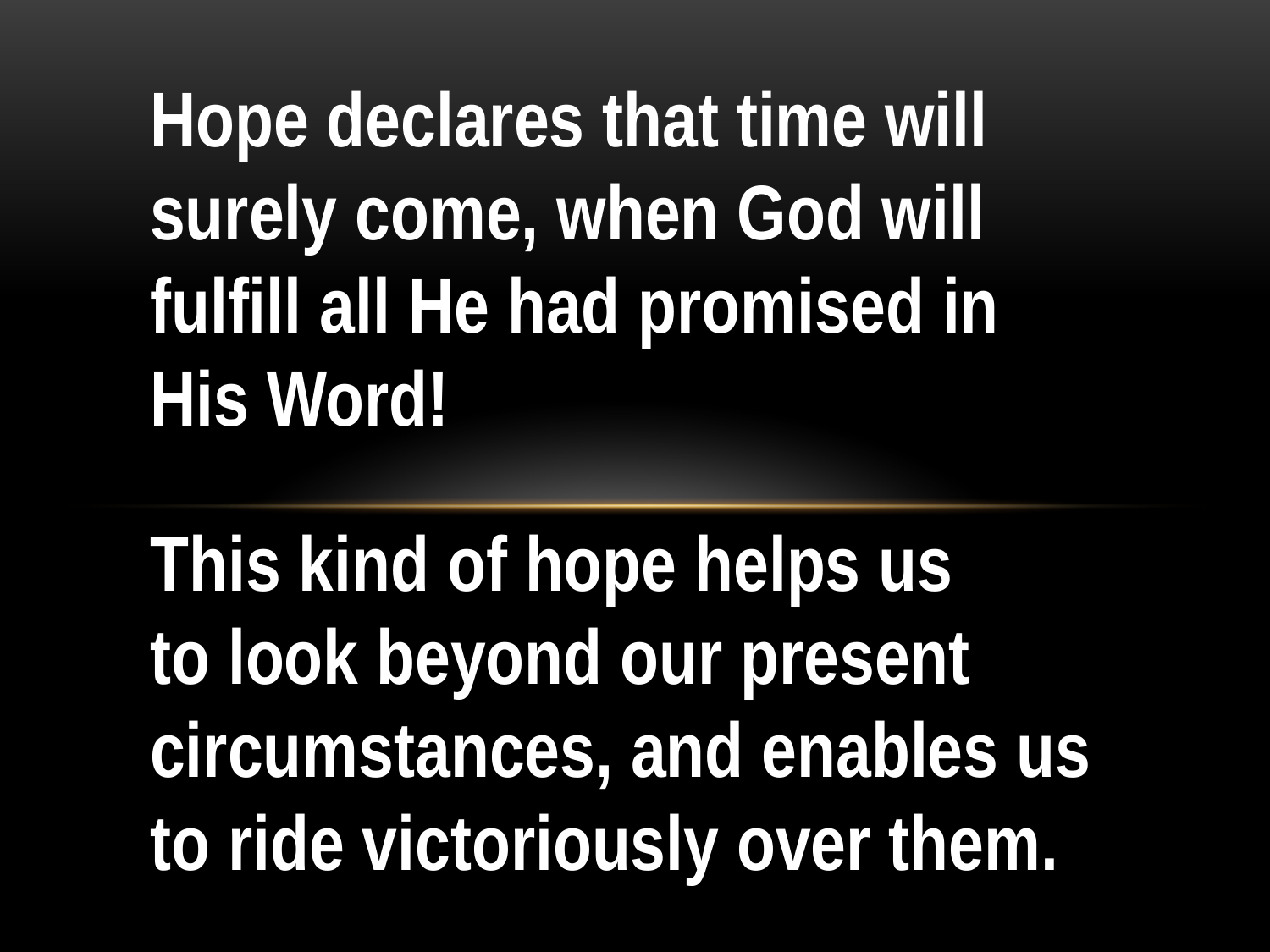

Hope declares that time will surely come, when God will fulfill all He had promised in His Word!
This kind of hope helps us
to look beyond our present circumstances, and enables us to ride victoriously over them.